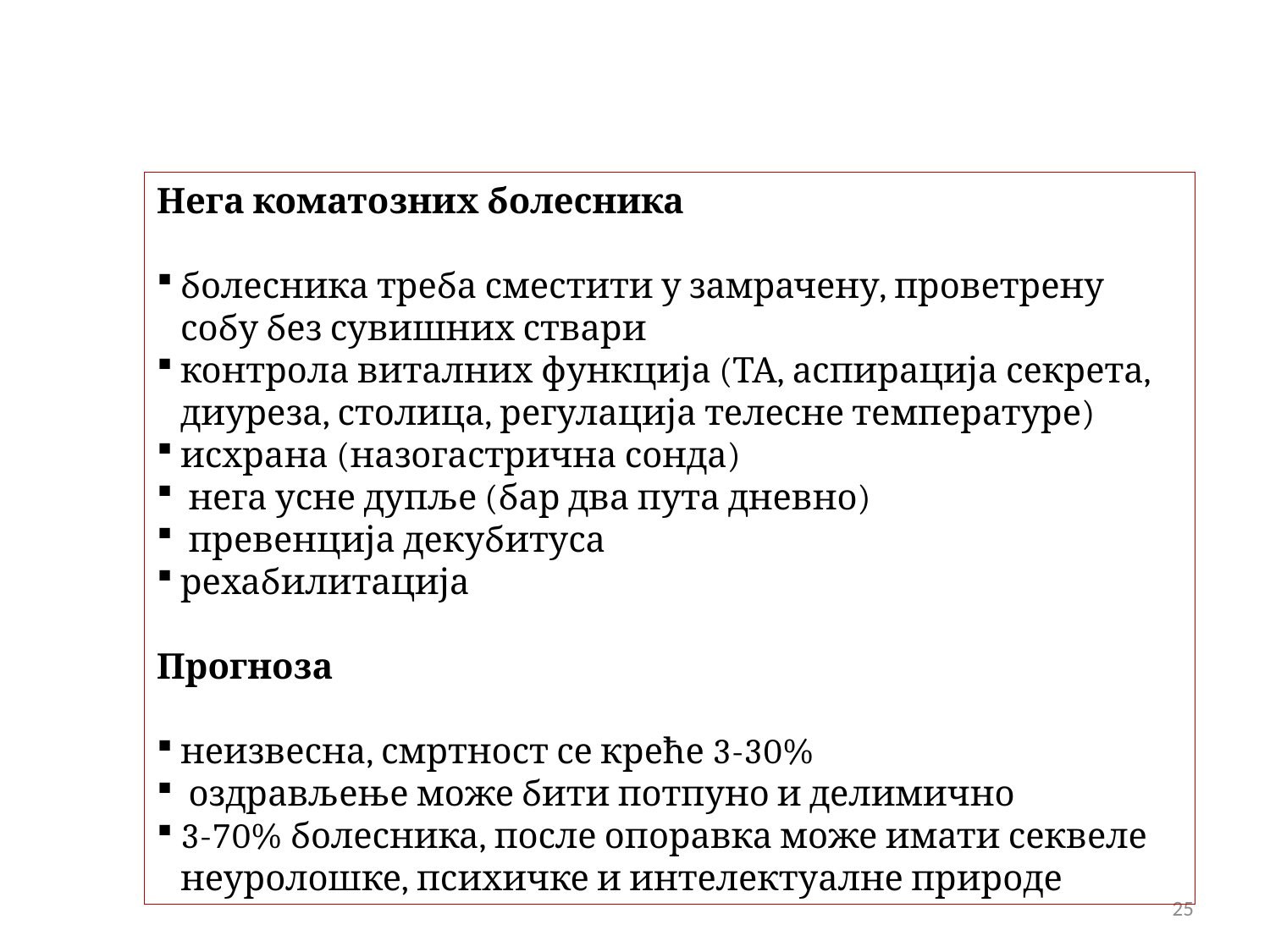

Нега коматозних болесника

болесника треба сместити у замрачену, проветрену собу без сувишних ствари
контрола виталних функција (ТА, аспирација секрета, диуреза, столица, регулација телесне температуре)
исхрана (назогастрична сонда)
 нега усне дупље (бар два пута дневно)
 превенција декубитуса
рехабилитација

Прогноза

неизвесна, смртност се креће 3-30%
 оздрављење може бити потпуно и делимично
3-70% болесника, после опоравка може имати секвеле неуролошке, психичке и интелектуалне природе
25